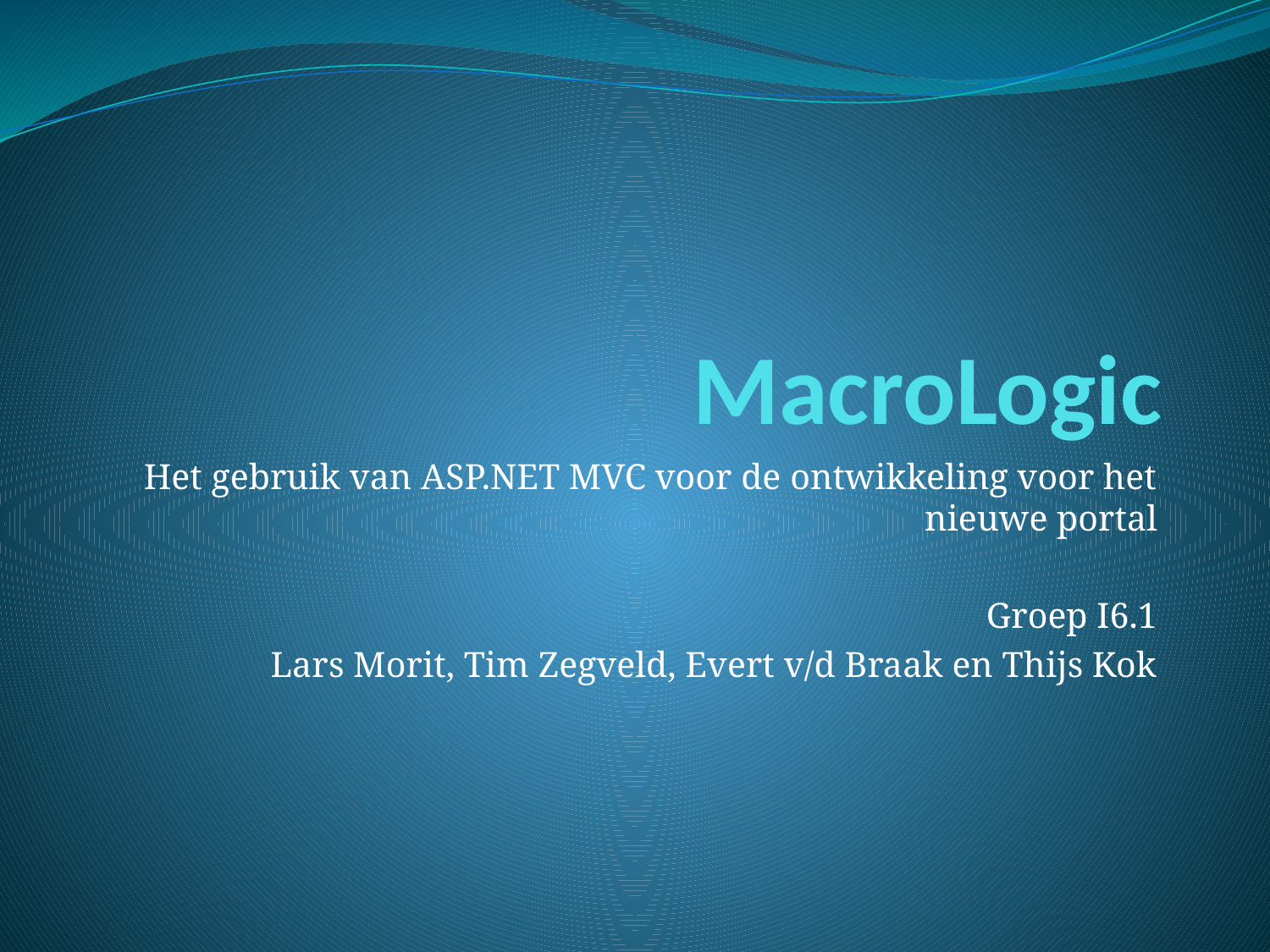

# MacroLogic
Het gebruik van ASP.NET MVC voor de ontwikkeling voor het nieuwe portal

Groep I6.1
Lars Morit, Tim Zegveld, Evert v/d Braak en Thijs Kok